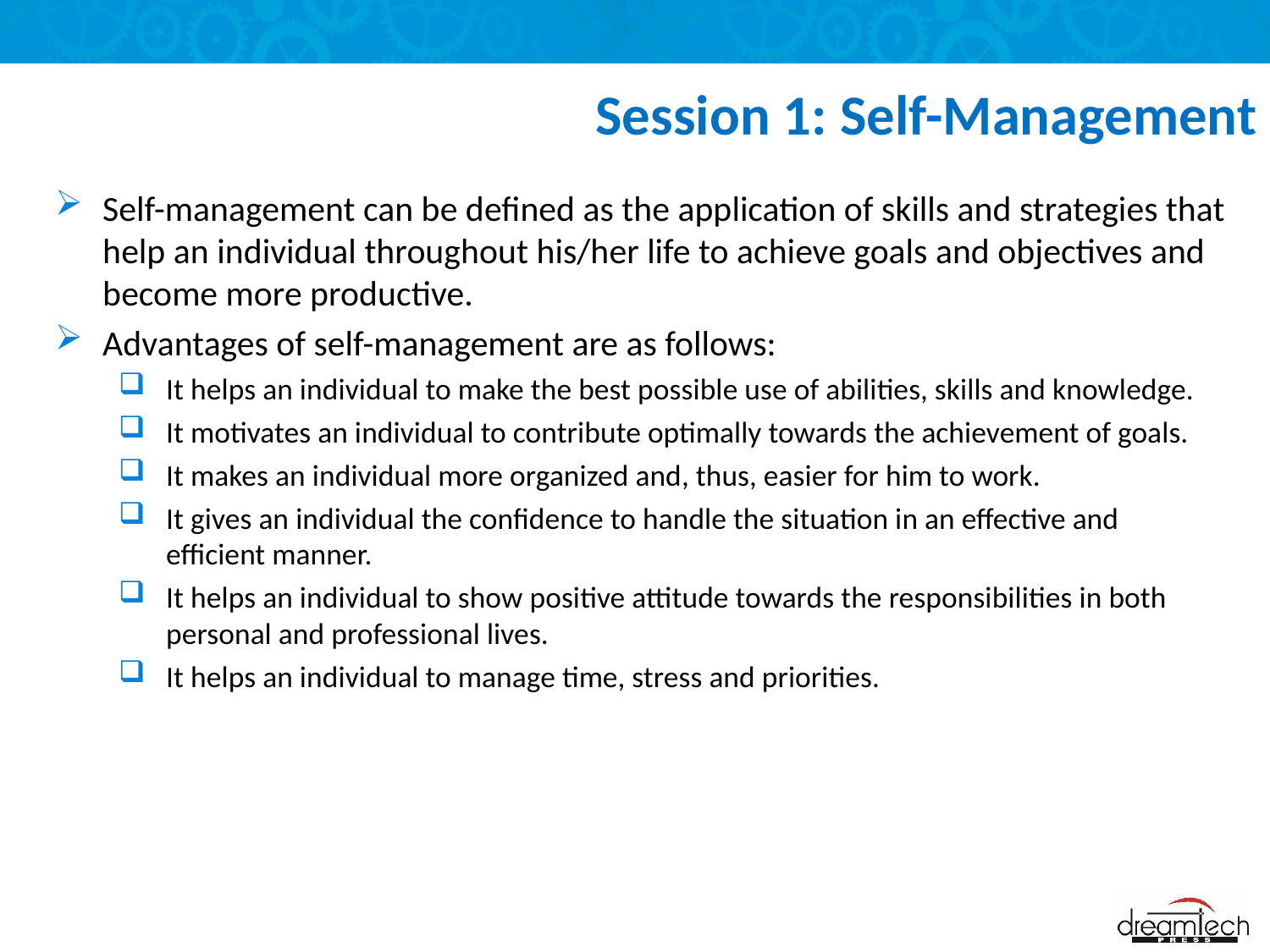

# Session 1: Self-Management
Self-management can be defined as the application of skills and strategies that help an individual throughout his/her life to achieve goals and objectives and become more productive.
Advantages of self-management are as follows:
It helps an individual to make the best possible use of abilities, skills and knowledge.
It motivates an individual to contribute optimally towards the achievement of goals.
It makes an individual more organized and, thus, easier for him to work.
It gives an individual the confidence to handle the situation in an effective and efficient manner.
It helps an individual to show positive attitude towards the responsibilities in both personal and professional lives.
It helps an individual to manage time, stress and priorities.